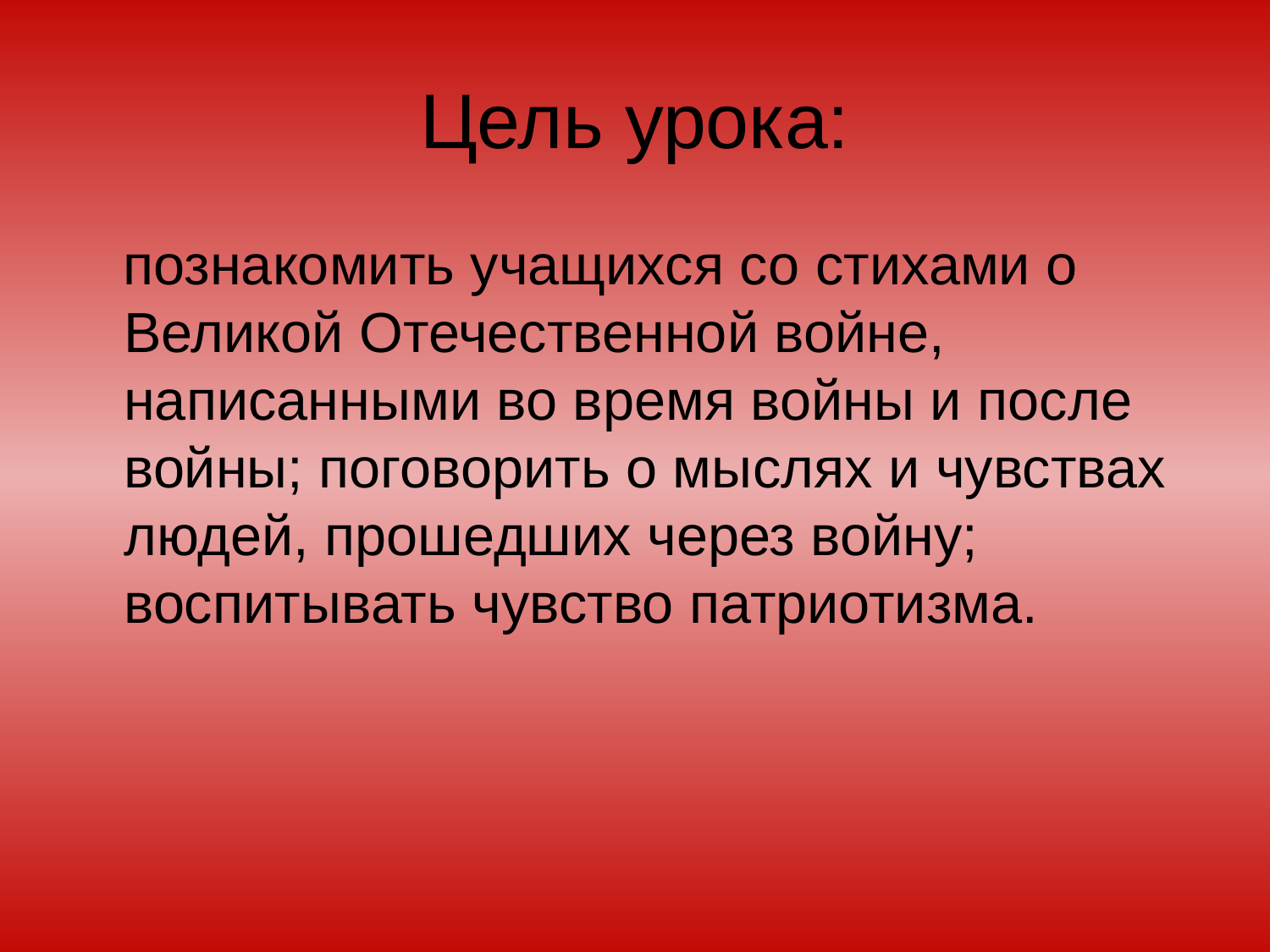

# Цель урока:
   познакомить учащихся со стихами о Великой Отечественной войне, написанными во время войны и после войны; поговорить о мыслях и чувствах людей, прошедших через войну; воспитывать чувство патриотизма.